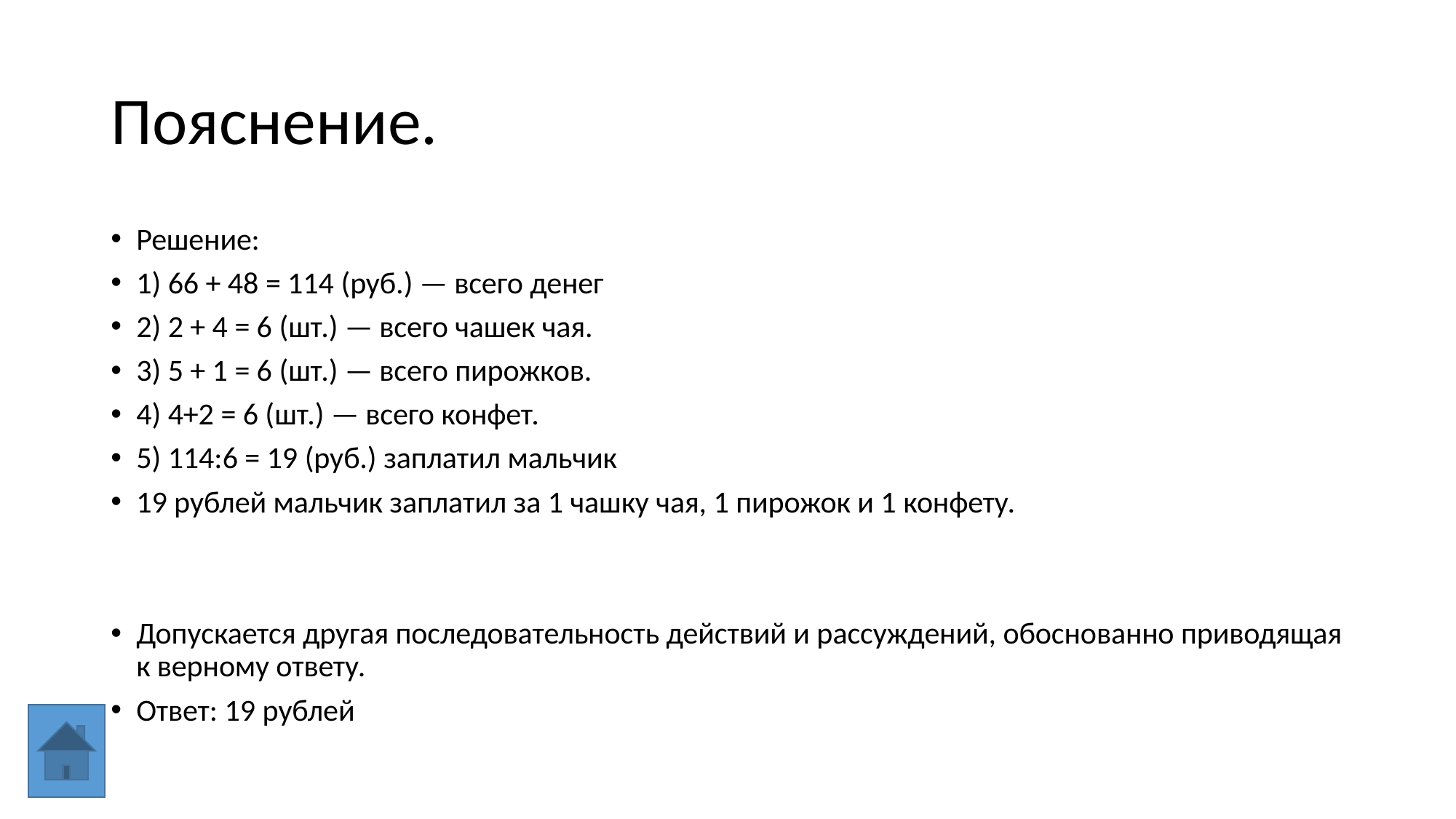

# Пояснение.
Решение:
1) 66 + 48 = 114 (руб.) — всего денег
2) 2 + 4 = 6 (шт.) — всего чашек чая.
3) 5 + 1 = 6 (шт.) — всего пирожков.
4) 4+2 = 6 (шт.) — всего конфет.
5) 114:6 = 19 (руб.) заплатил мальчик
19 рублей мальчик заплатил за 1 чашку чая, 1 пирожок и 1 конфету.

Допускается другая последовательность действий и рассуждений, обоснованно приводящая к верному ответу.
Ответ: 19 рублей